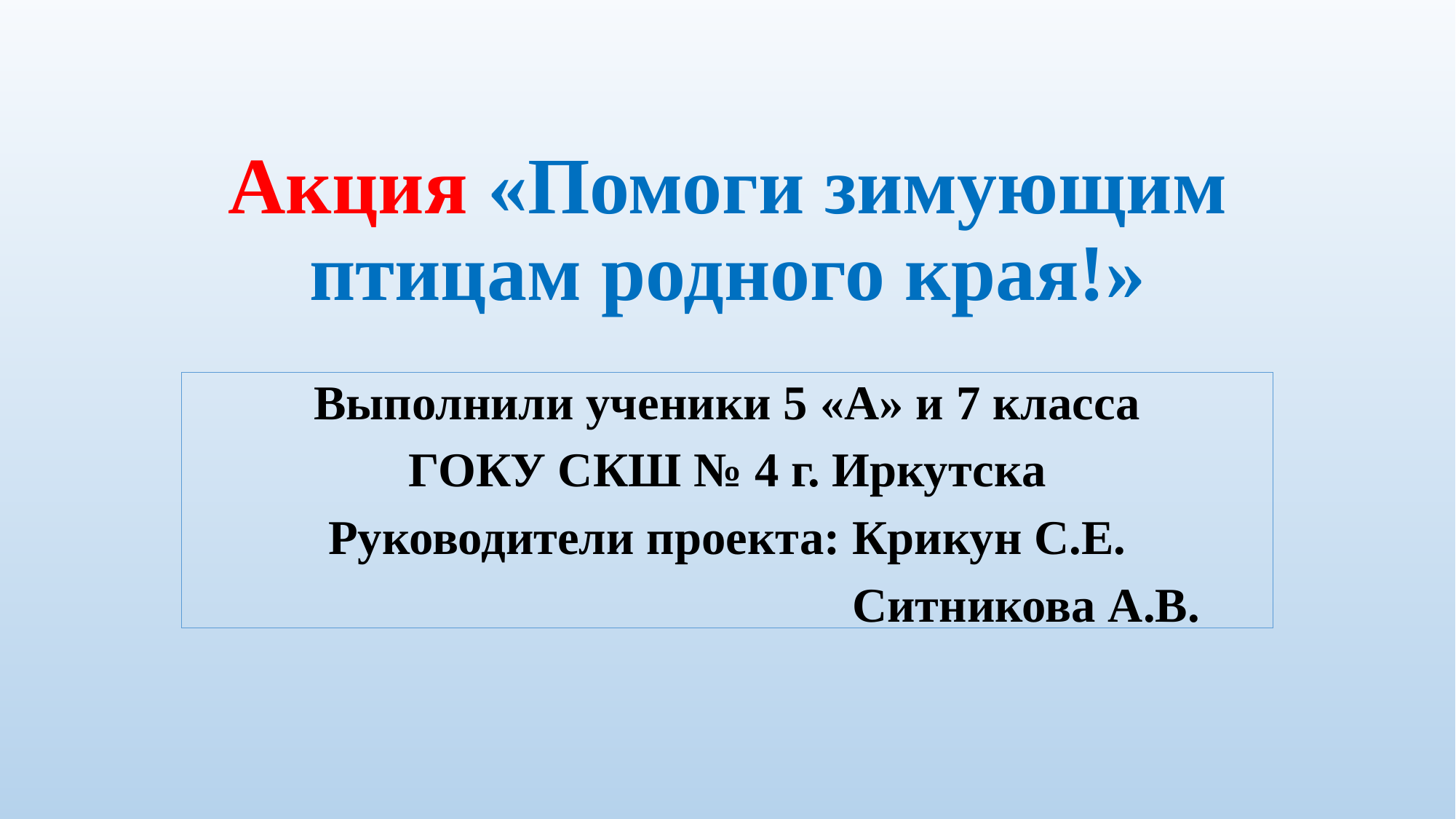

# Акция «Помоги зимующим птицам родного края!»
Выполнили ученики 5 «А» и 7 класса
ГОКУ СКШ № 4 г. Иркутска
Руководители проекта: Крикун С.Е.
                                                 Ситникова А.В.